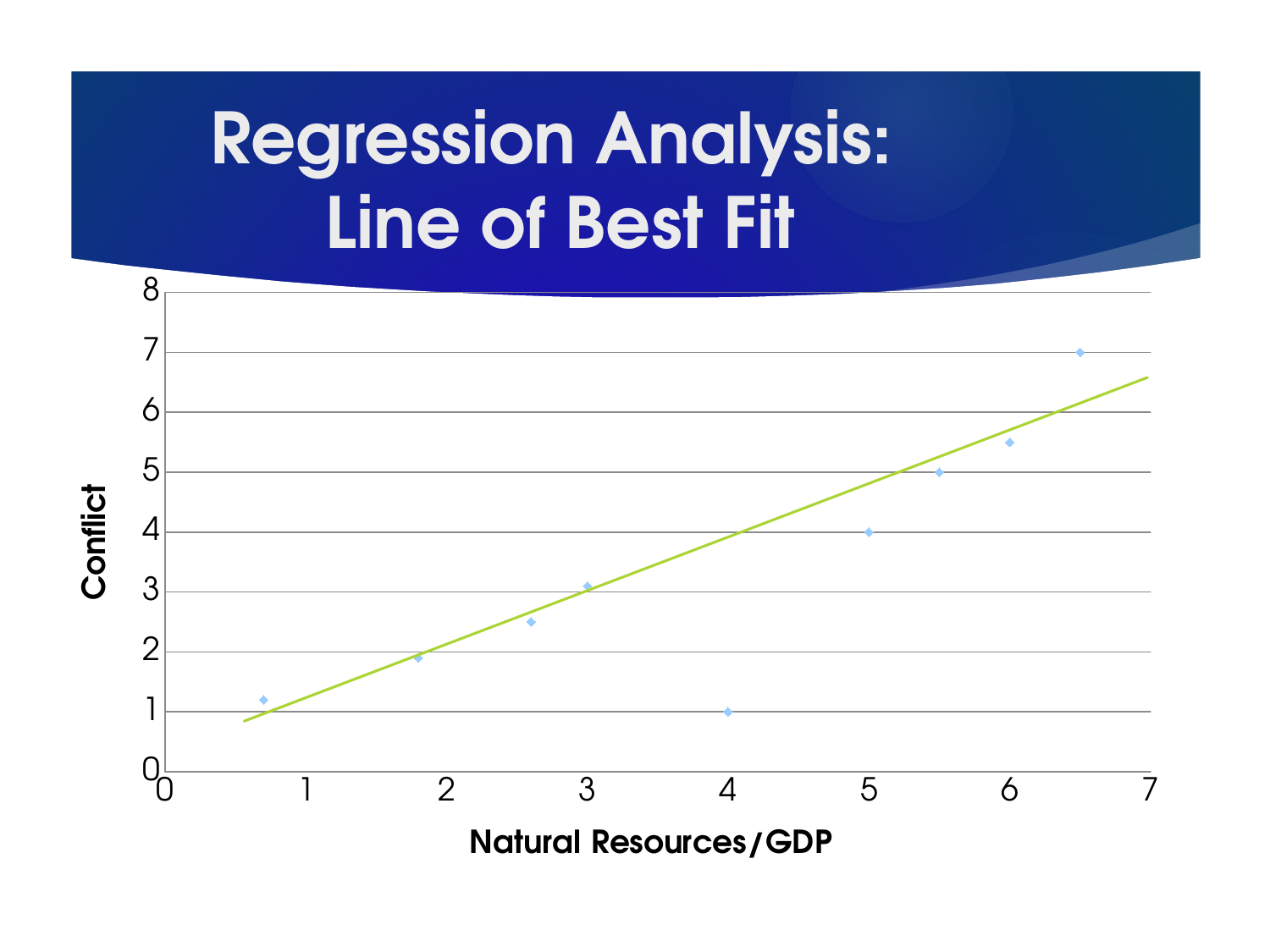

# Regression Analysis: Line of Best Fit

### Chart

| Category | Y-Value 1 |
|---|---|